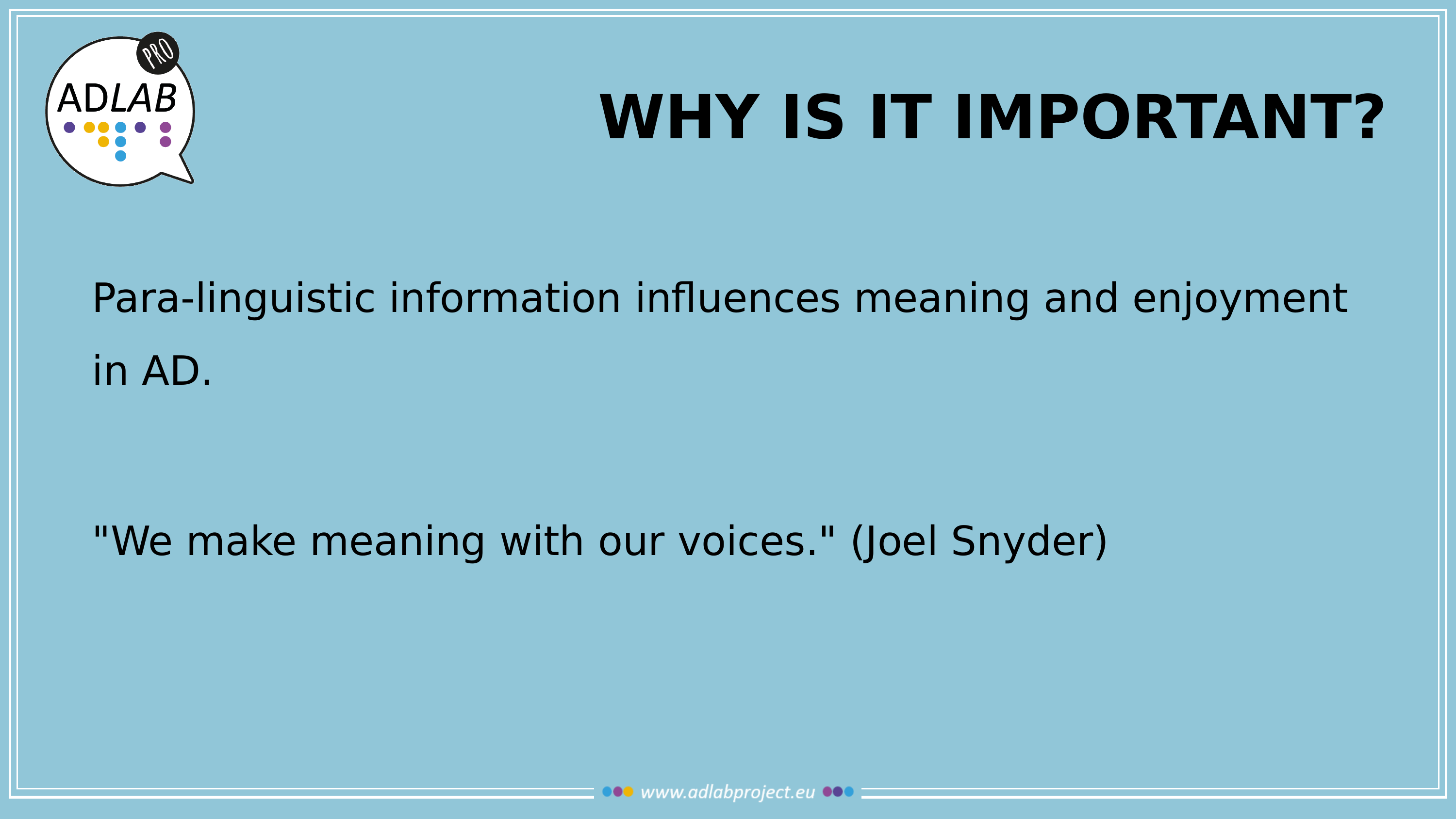

# WHY IS IT IMPORTANT?
Para-linguistic information influences meaning and enjoyment in AD.

"We make meaning with our voices." (Joel Snyder)